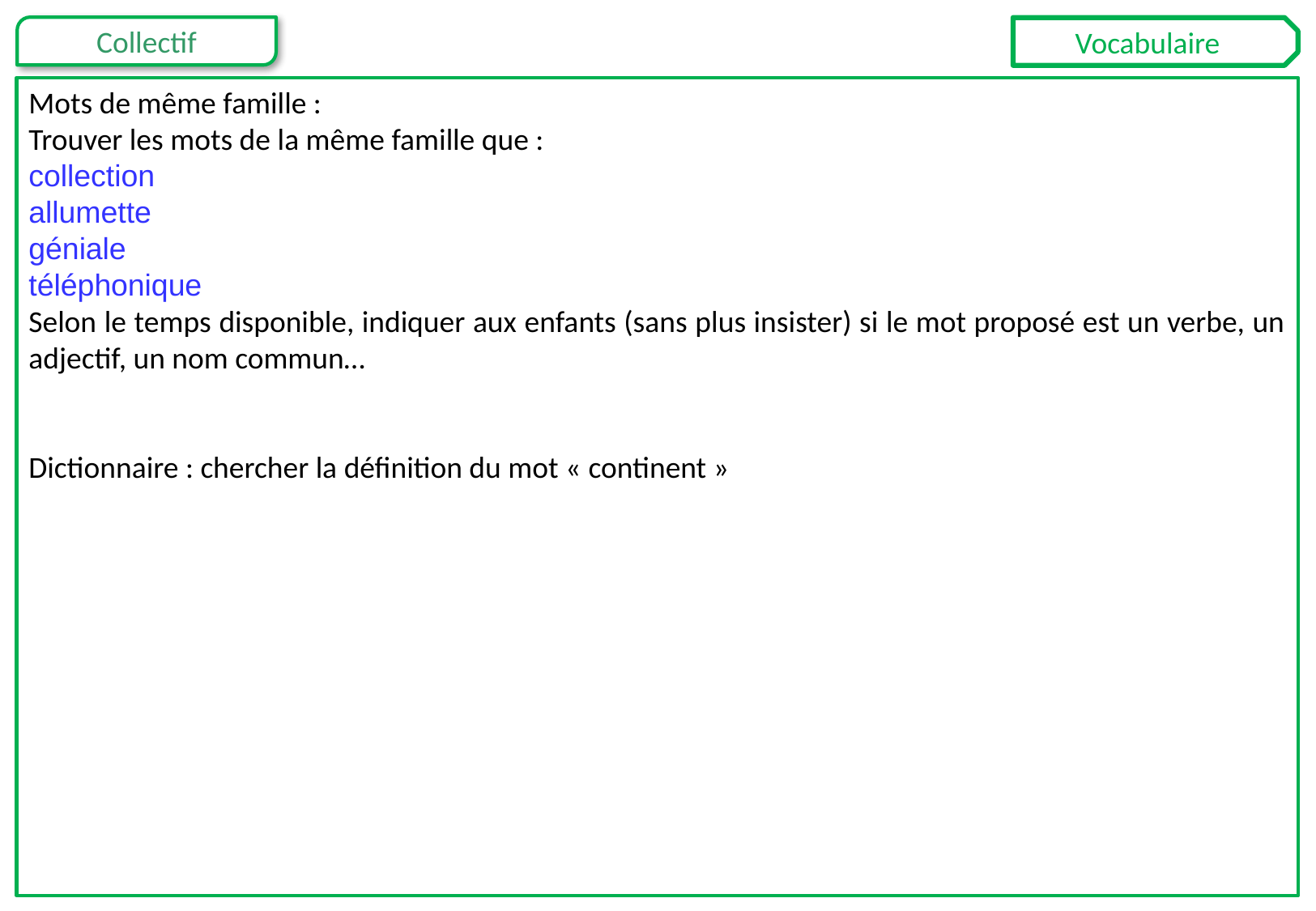

Vocabulaire
Mots de même famille :
Trouver les mots de la même famille que :
collection
allumette
géniale
téléphonique
Selon le temps disponible, indiquer aux enfants (sans plus insister) si le mot proposé est un verbe, un adjectif, un nom commun…

Dictionnaire : chercher la définition du mot « continent »